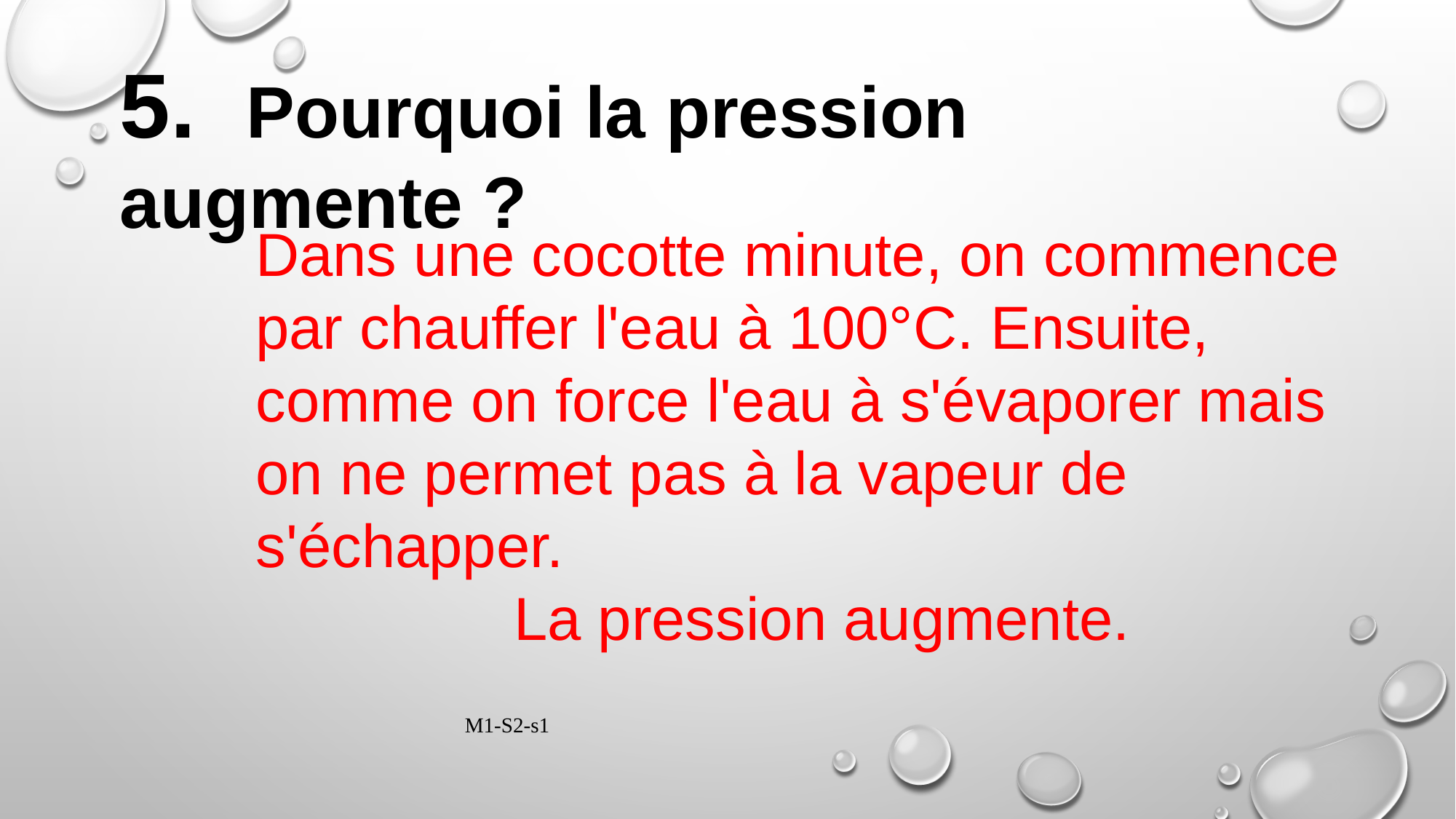

5.  Pourquoi la pression augmente ?
Dans une cocotte minute, on commence par chauffer l'eau à 100°C. Ensuite, comme on force l'eau à s'évaporer mais on ne permet pas à la vapeur de s'échapper.
La pression augmente.
M1-S2-s1